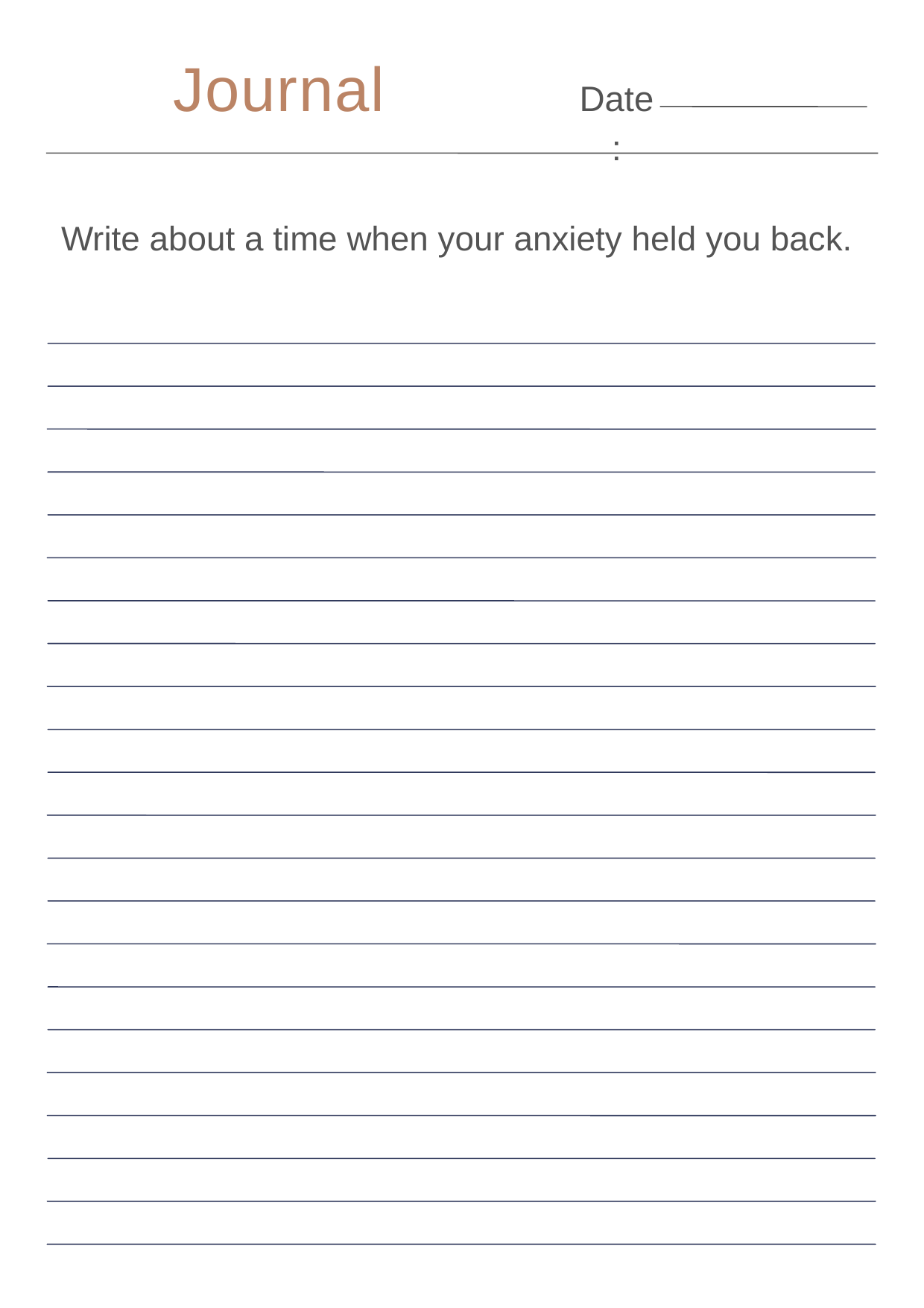

Journal
Date:

Write about a time when your anxiety held you back.